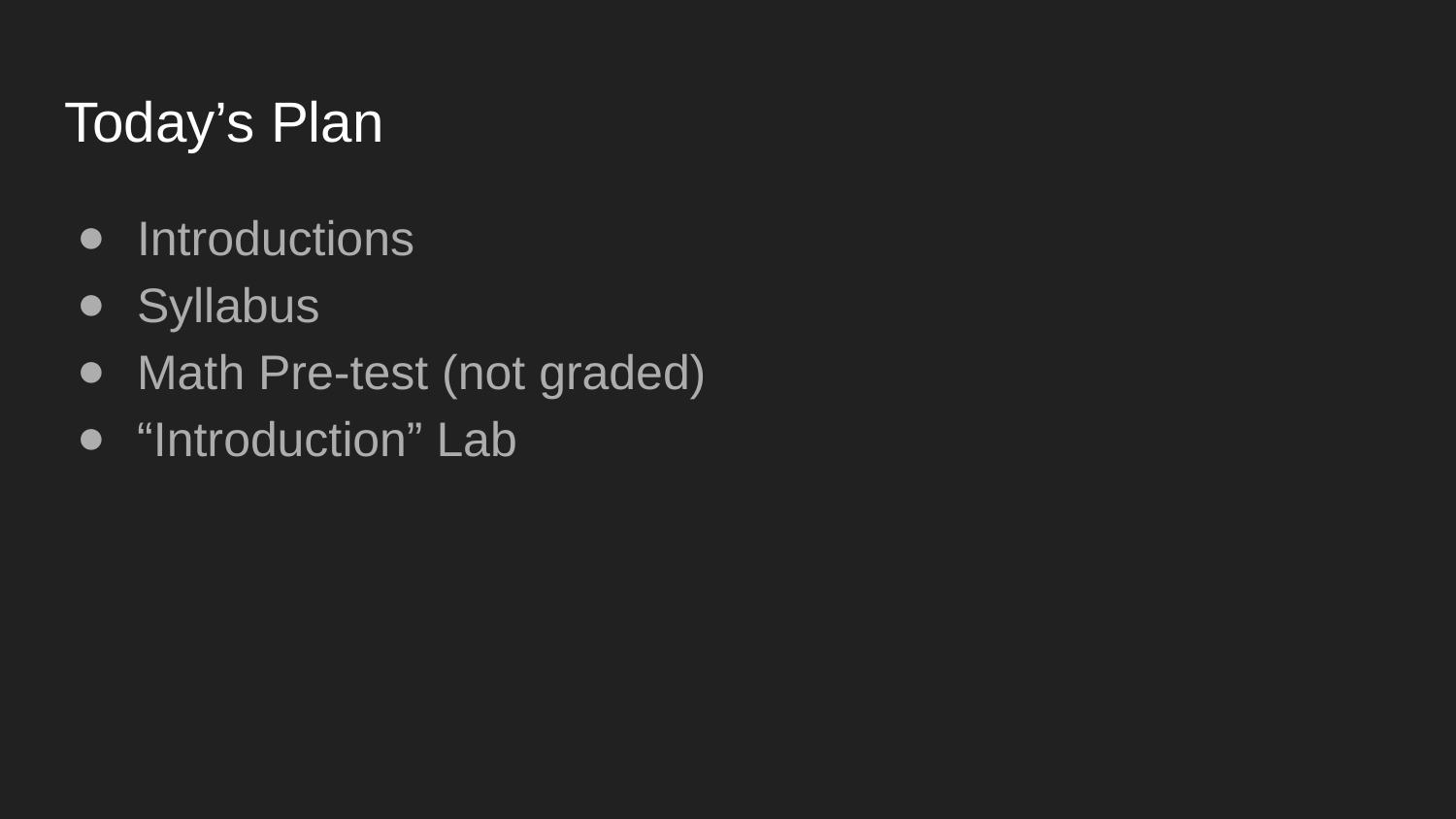

# Today’s Plan
Introductions
Syllabus
Math Pre-test (not graded)
“Introduction” Lab